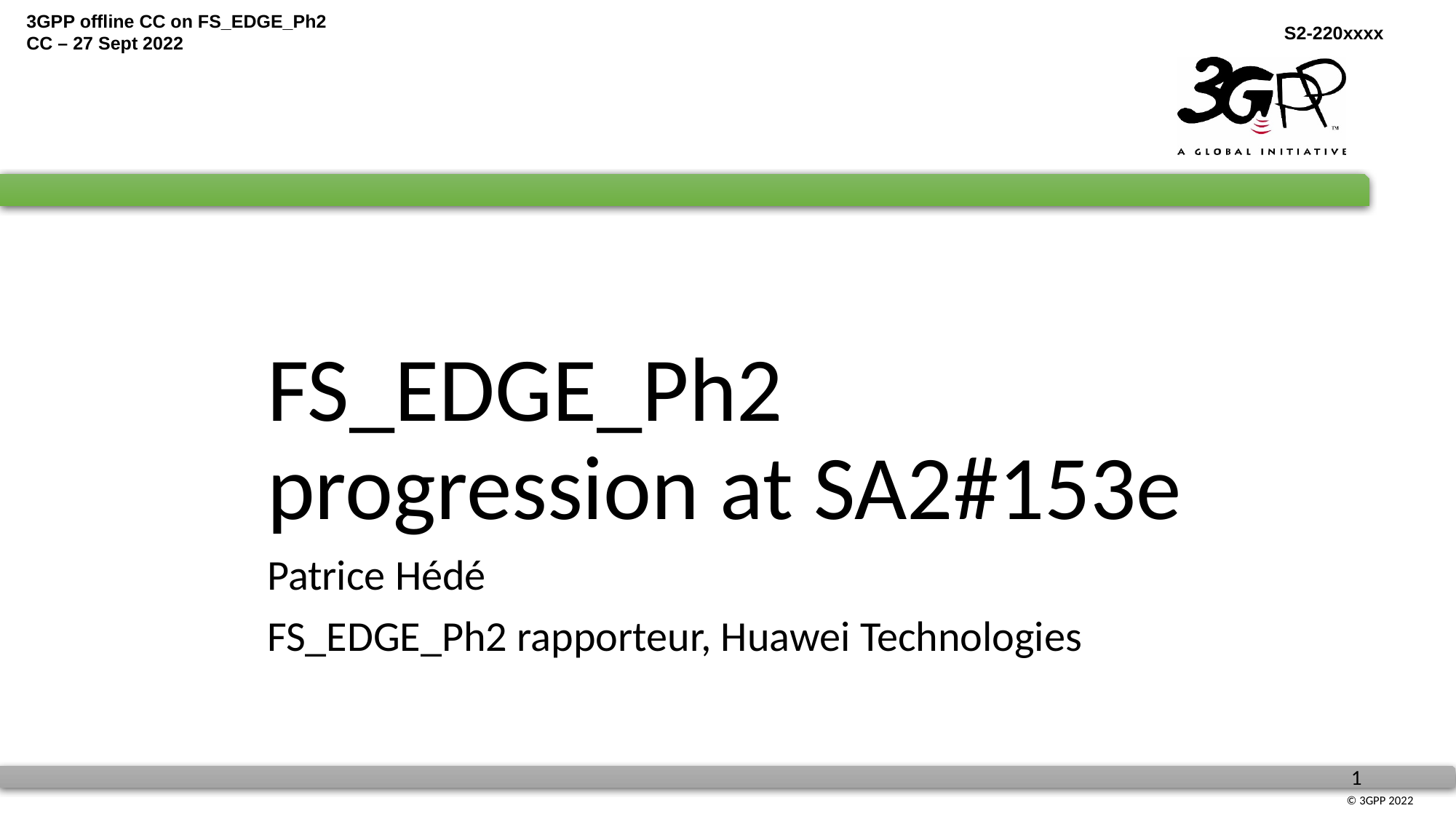

# FS_EDGE_Ph2 progression at SA2#153e
Patrice Hédé
FS_EDGE_Ph2 rapporteur, Huawei Technologies